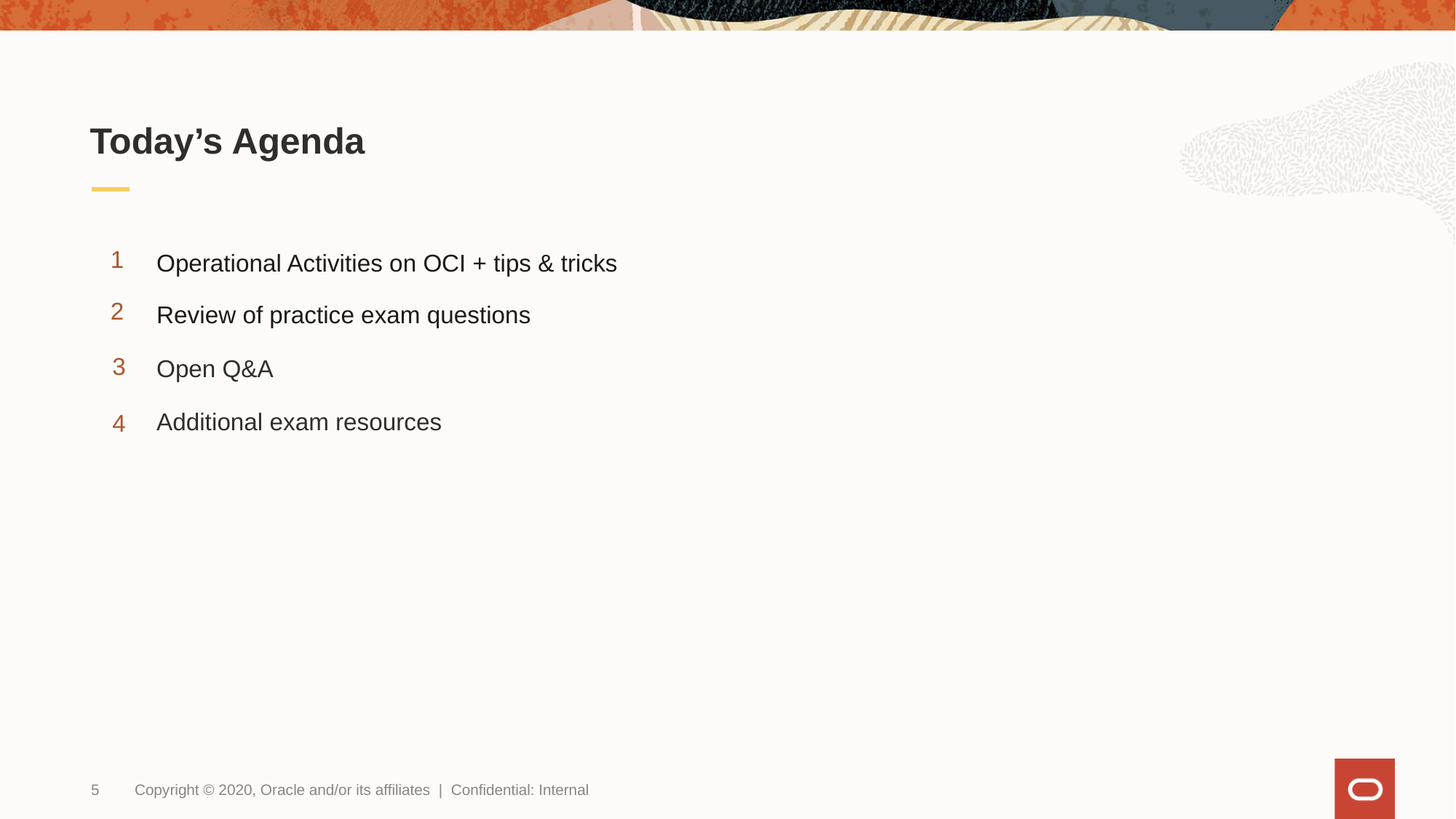

Today’s Agenda
1
Operational Activities on OCI + tips & tricks
2
Review of practice exam questions
3
Open Q&A
Additional exam resources
4
5
Copyright © 2020, Oracle and/or its affiliates  |  Confidential: Internal